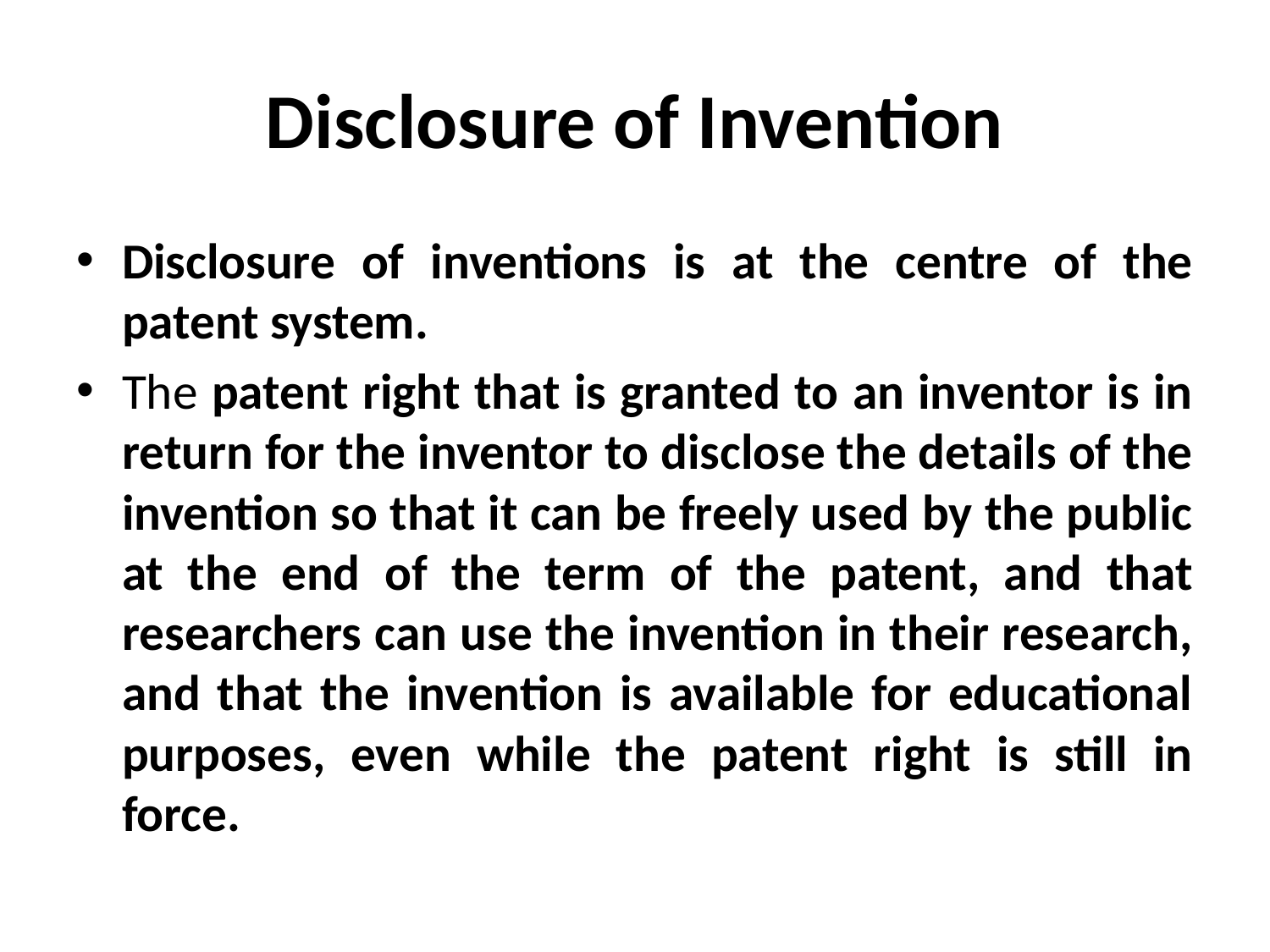

# Disclosure of Invention
Disclosure of inventions is at the centre of the patent system.
The patent right that is granted to an inventor is in return for the inventor to disclose the details of the invention so that it can be freely used by the public at the end of the term of the patent, and that researchers can use the invention in their research, and that the invention is available for educational purposes, even while the patent right is still in force.